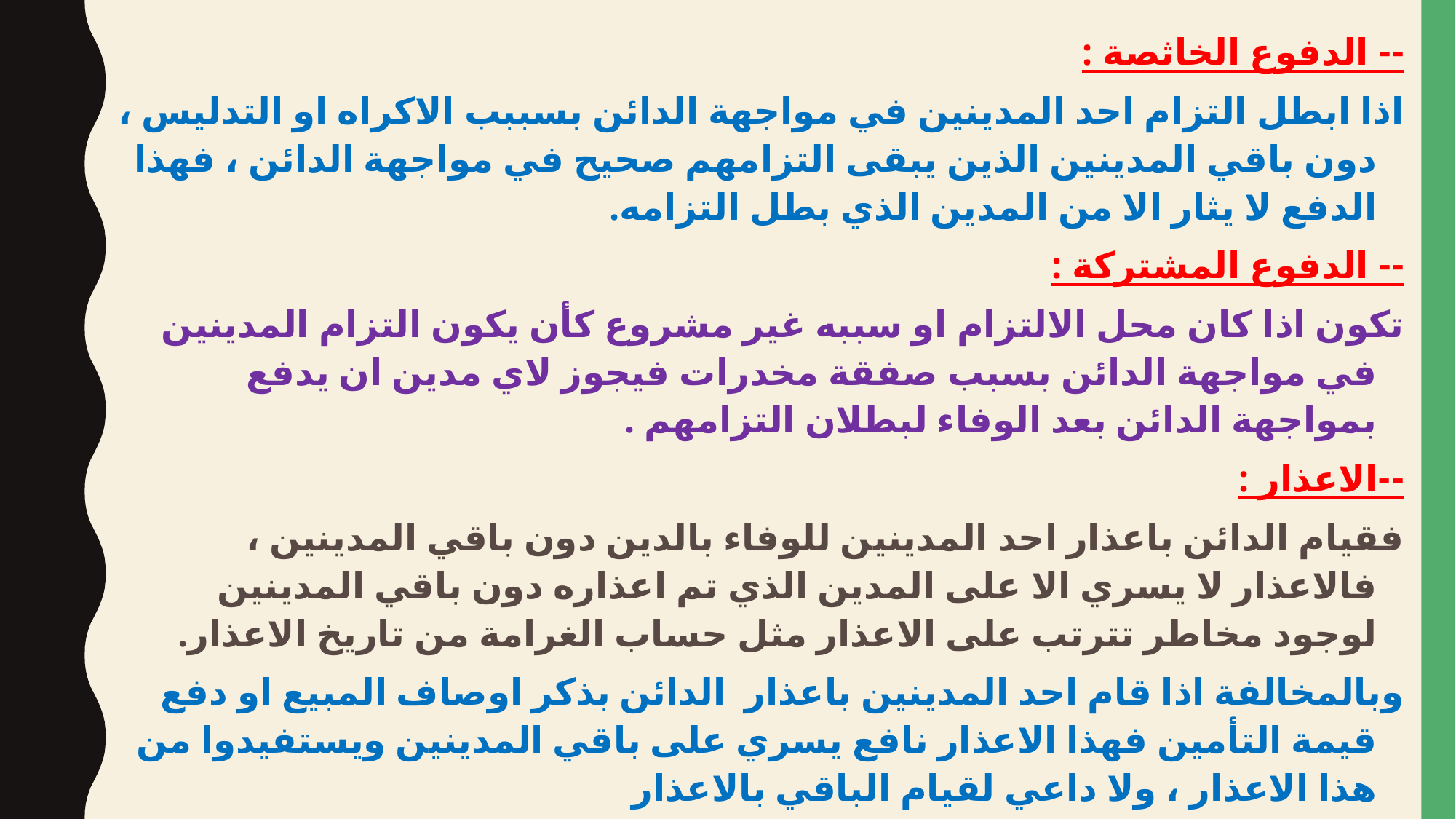

-- الدفوع الخاثصة :
اذا ابطل التزام احد المدينين في مواجهة الدائن بسببب الاكراه او التدليس ، دون باقي المدينين الذين يبقى التزامهم صحيح في مواجهة الدائن ، فهذا الدفع لا يثار الا من المدين الذي بطل التزامه.
-- الدفوع المشتركة :
تكون اذا كان محل الالتزام او سببه غير مشروع كأن يكون التزام المدينين في مواجهة الدائن بسبب صفقة مخدرات فيجوز لاي مدين ان يدفع بمواجهة الدائن بعد الوفاء لبطلان التزامهم .
--الاعذار :
فقيام الدائن باعذار احد المدينين للوفاء بالدين دون باقي المدينين ، فالاعذار لا يسري الا على المدين الذي تم اعذاره دون باقي المدينين لوجود مخاطر تترتب على الاعذار مثل حساب الغرامة من تاريخ الاعذار.
وبالمخالفة اذا قام احد المدينين باعذار  الدائن بذكر اوصاف المبيع او دفع قيمة التأمين فهذا الاعذار نافع يسري على باقي المدينين ويستفيدوا من هذا الاعذار ، ولا داعي لقيام الباقي بالاعذار
--حلف اليمين
طلب الدائن توجيه اليمين الحاسمة الى  احد المدين بحلف اليمين ويحلف المدين بانه اوفى الدين فهذا  تصرف نافع للمدينين جميعهم فيسثط الدين عنهم جميعا ، لانها تحسم النزاع ولا يجوز للدائن منطالبة اي منهم بالدين.